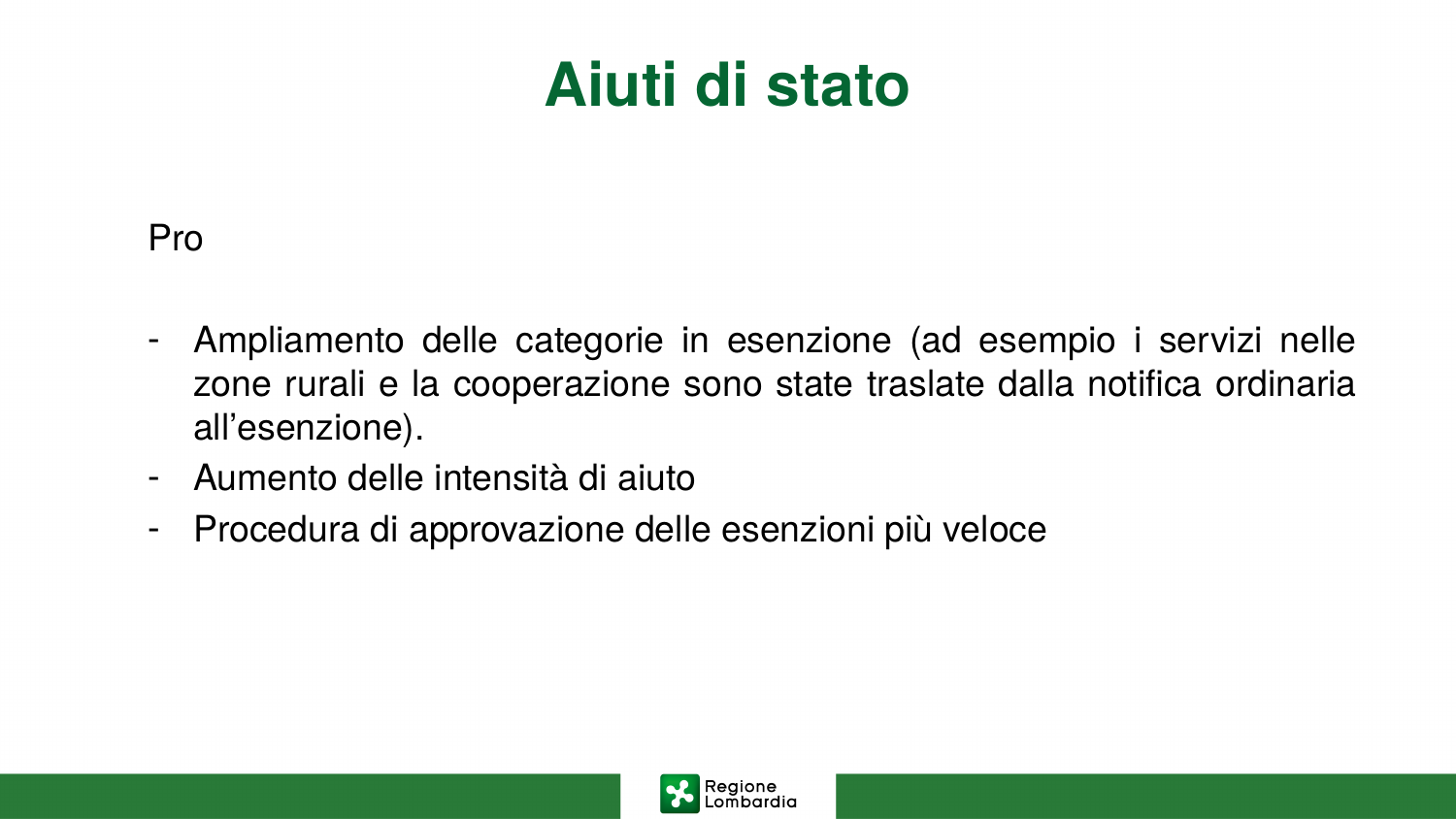

# Aiuti di stato
Pro

Ampliamento delle categorie in esenzione (ad esempio i servizi nelle zone rurali e la cooperazione sono state traslate dalla notifica ordinaria all’esenzione).
Aumento delle intensità di aiuto
Procedura di approvazione delle esenzioni più veloce